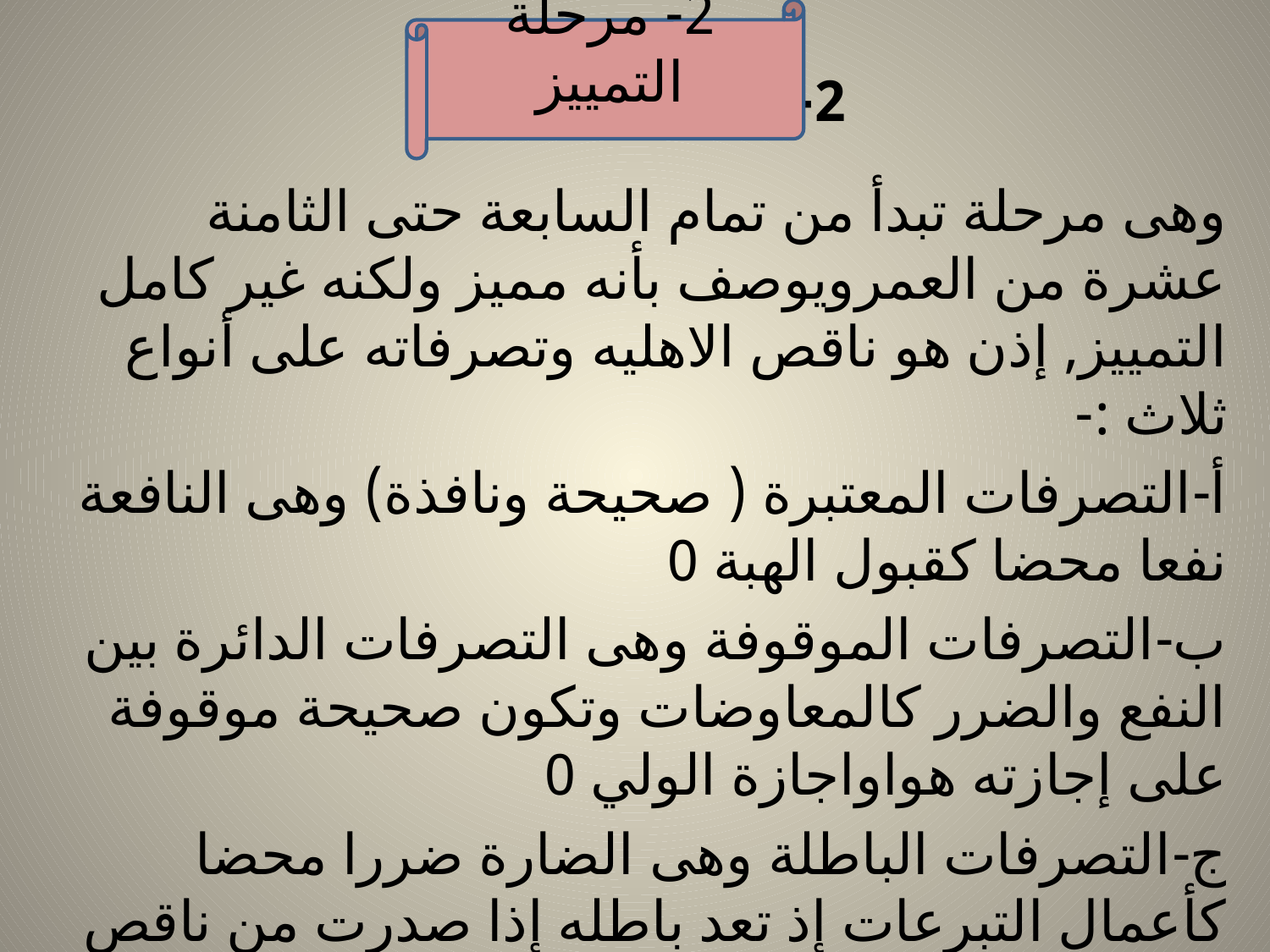

2- مرحلة التمييز

# 2- مرحلة التمييز
وهى مرحلة تبدأ من تمام السابعة حتى الثامنة عشرة من العمرويوصف بأنه مميز ولكنه غير كامل التمييز, إذن هو ناقص الاهليه وتصرفاته على أنواع ثلاث :-
أ-التصرفات المعتبرة ( صحيحة ونافذة) وهى النافعة نفعا محضا كقبول الهبة 0
ب-التصرفات الموقوفة وهى التصرفات الدائرة بين النفع والضرر كالمعاوضات وتكون صحيحة موقوفة على إجازته هواواجازة الولي 0
ج-التصرفات الباطلة وهى الضارة ضررا محضا كأعمال التبرعات إذ تعد باطله إذا صدرت من ناقص أهليه 000